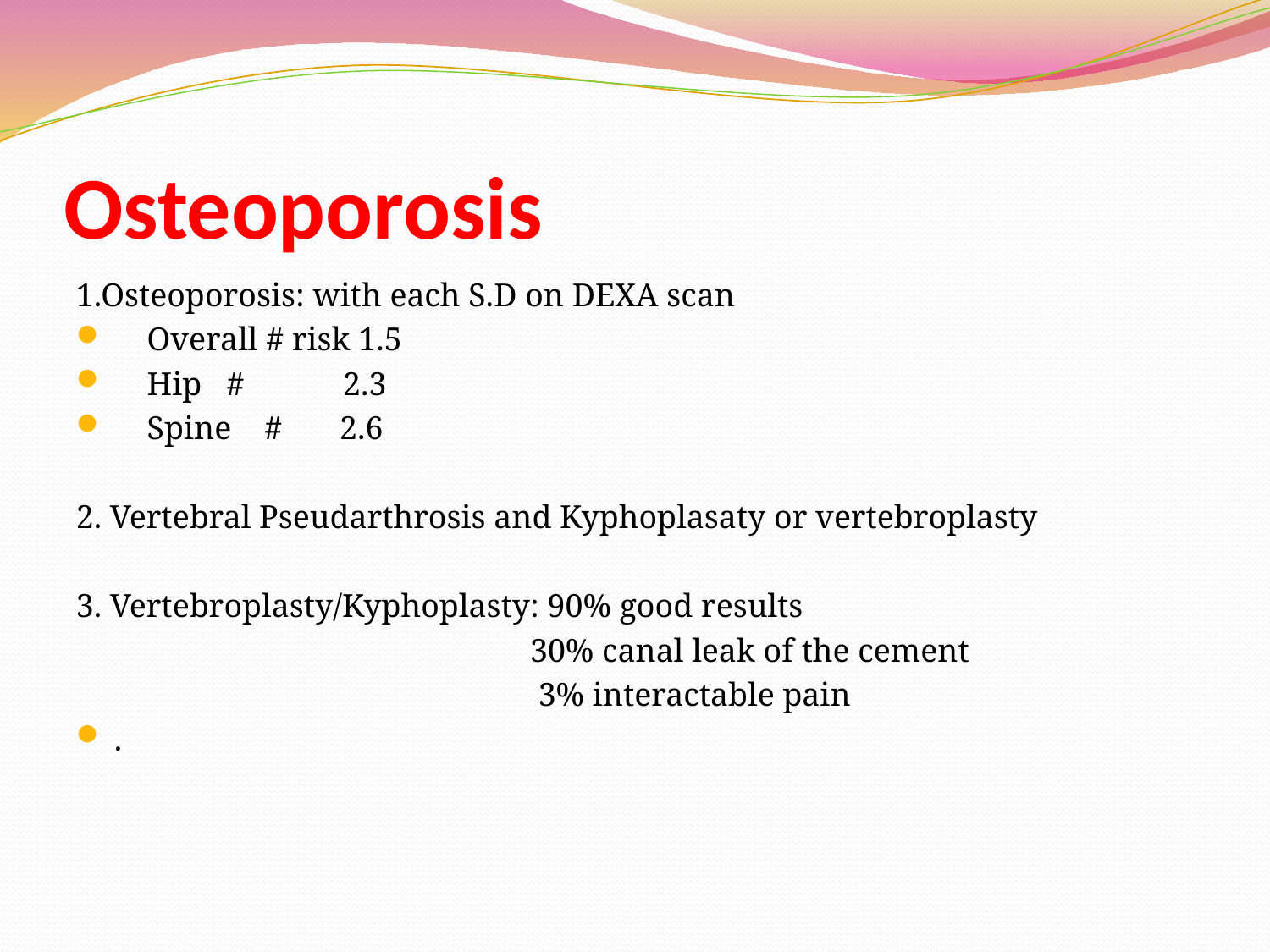

# Osteoporosis
1.Osteoporosis: with each S.D on DEXA scan
    Overall # risk 1.5
    Hip   #            2.3
    Spine    #       2.6

2. Vertebral Pseudarthrosis and Kyphoplasaty or vertebroplasty

3. Vertebroplasty/Kyphoplasty: 90% good results
                                                       30% canal leak of the cement
                                                        3% interactable pain
.